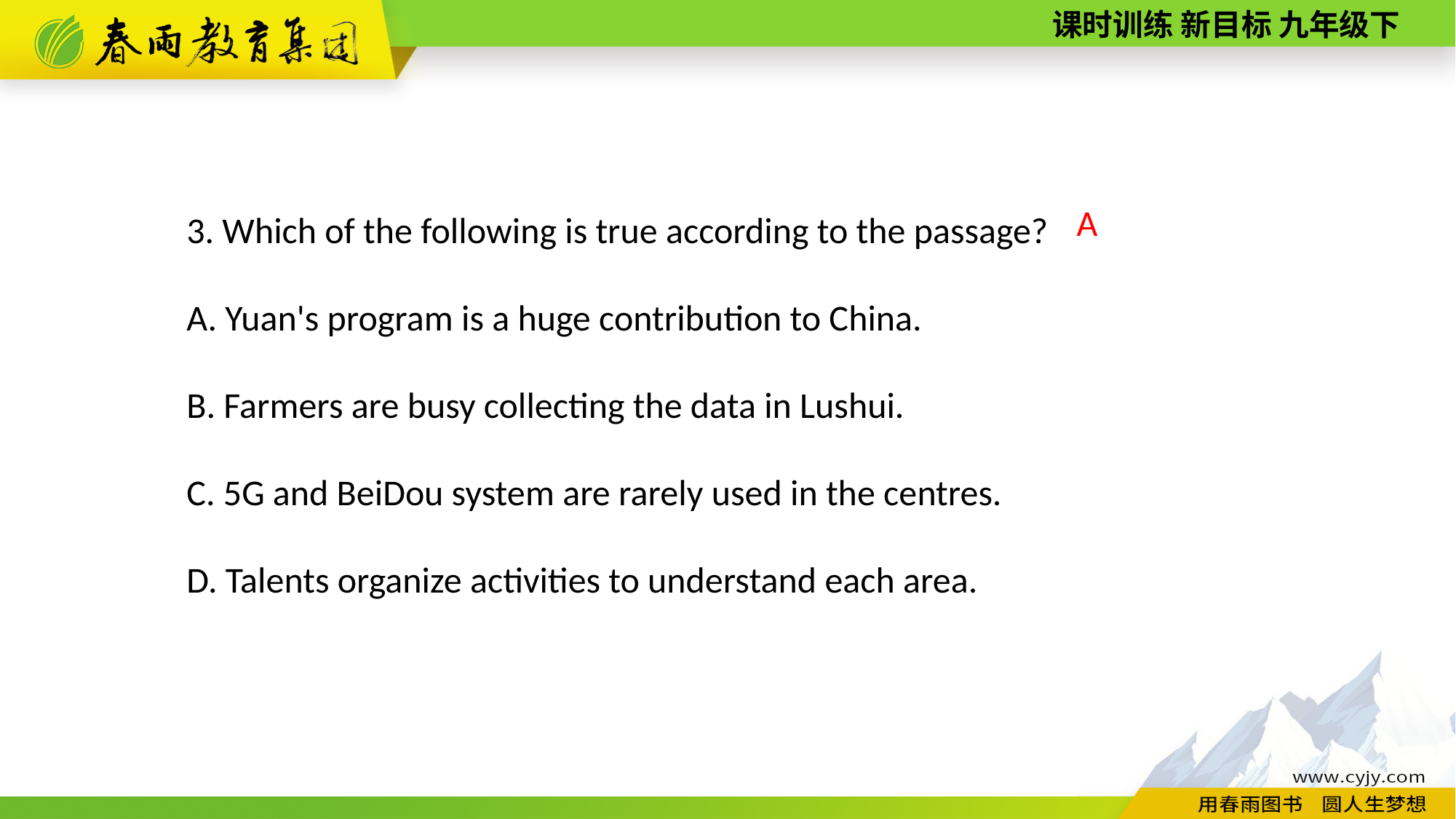

3. Which of the following is true according to the passage?
A. Yuan's program is a huge contribution to China.
B. Farmers are busy collecting the data in Lushui.
C. 5G and BeiDou system are rarely used in the centres.
D. Talents organize activities to understand each area.
A